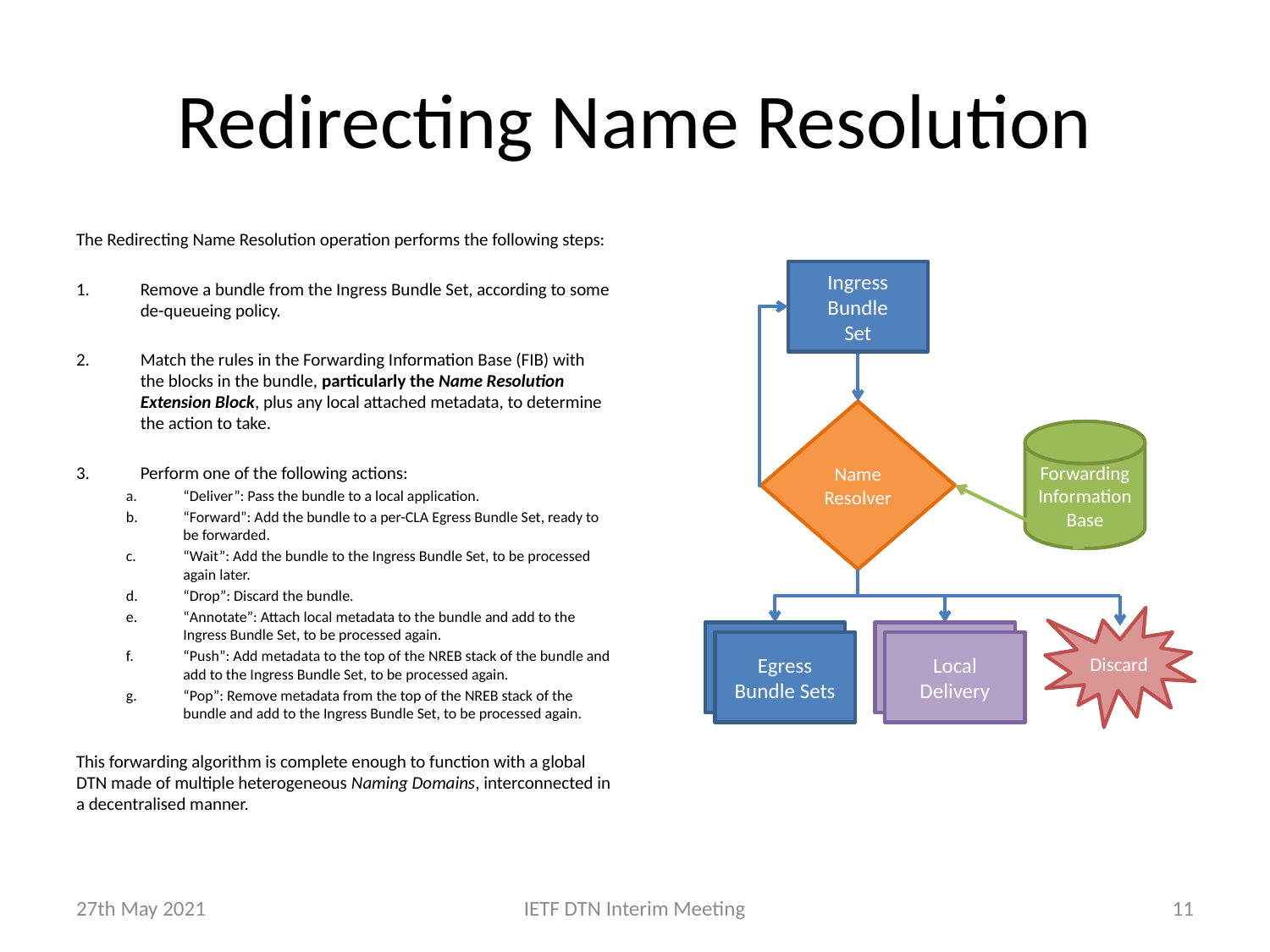

# Redirecting Name Resolution
The Redirecting Name Resolution operation performs the following steps:

Remove a bundle from the Ingress Bundle Set, according to some de-queueing policy.

Match the rules in the Forwarding Information Base (FIB) with the blocks in the bundle, particularly the Name Resolution Extension Block, plus any local attached metadata, to determine the action to take.

Perform one of the following actions:
“Deliver”: Pass the bundle to a local application.
“Forward”: Add the bundle to a per-CLA Egress Bundle Set, ready to be forwarded.
“Wait”: Add the bundle to the Ingress Bundle Set, to be processed again later.
“Drop”: Discard the bundle.
“Annotate”: Attach local metadata to the bundle and add to the Ingress Bundle Set, to be processed again.
“Push”: Add metadata to the top of the NREB stack of the bundle and add to the Ingress Bundle Set, to be processed again.
“Pop”: Remove metadata from the top of the NREB stack of the bundle and add to the Ingress Bundle Set, to be processed again.

This forwarding algorithm is complete enough to function with a global DTN made of multiple heterogeneous Naming Domains, interconnected in a decentralised manner.
Ingress
Bundle
Set
Name
Resolver
Forwarding
Information
Base
Discard
Local Delivery
Egress
Bundle Set
Local Delivery
Egress
Bundle Sets
27th May 2021
IETF DTN Interim Meeting
11